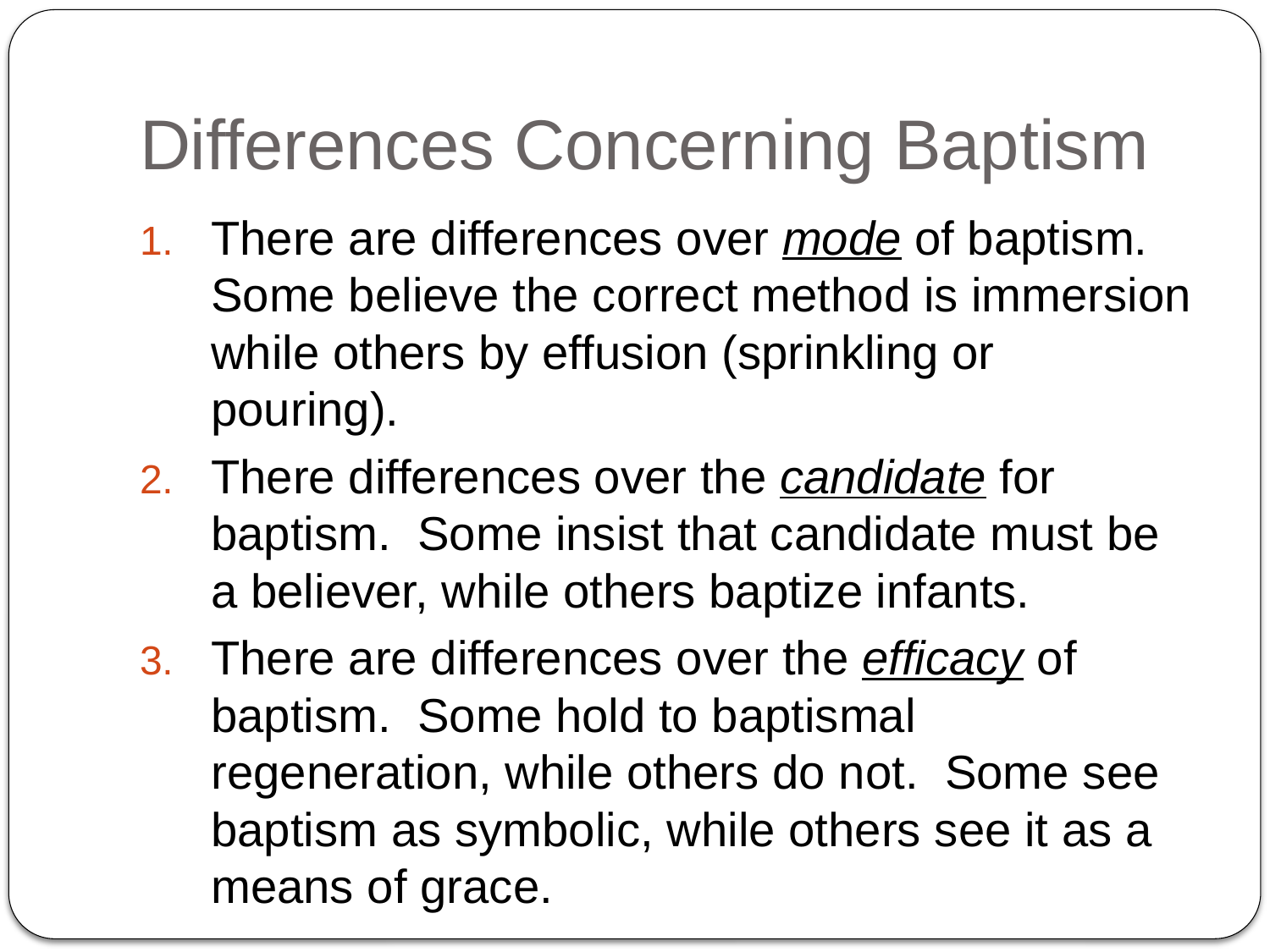

# Differences Concerning Baptism
There are differences over mode of baptism.  Some believe the correct method is immersion while others by effusion (sprinkling or pouring).
There differences over the candidate for baptism.  Some insist that candidate must be a believer, while others baptize infants.
There are differences over the efficacy of baptism.  Some hold to baptismal regeneration, while others do not.  Some see baptism as symbolic, while others see it as a means of grace.